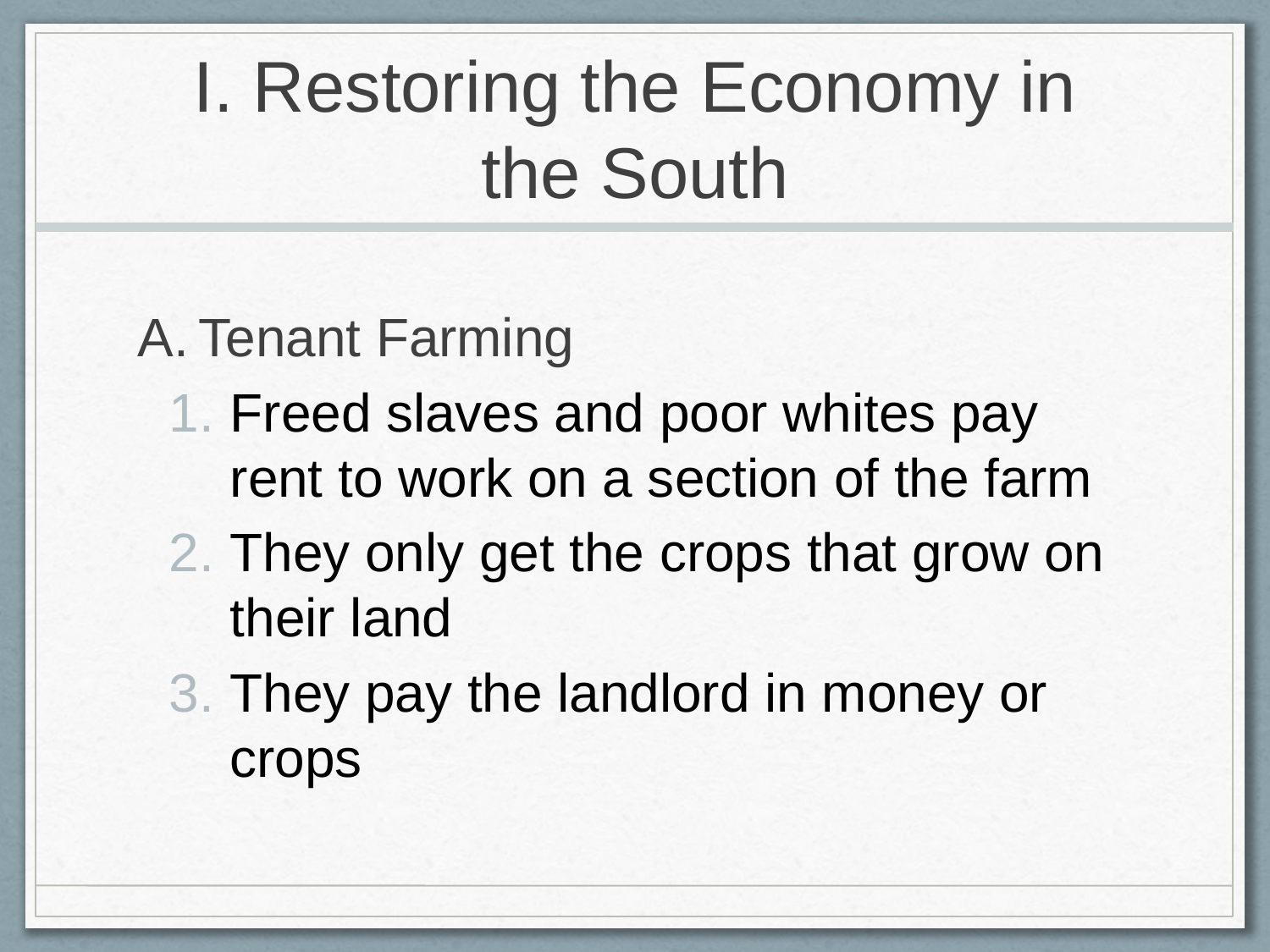

# I. Restoring the Economy in the South
Tenant Farming
Freed slaves and poor whites pay rent to work on a section of the farm
They only get the crops that grow on their land
They pay the landlord in money or crops